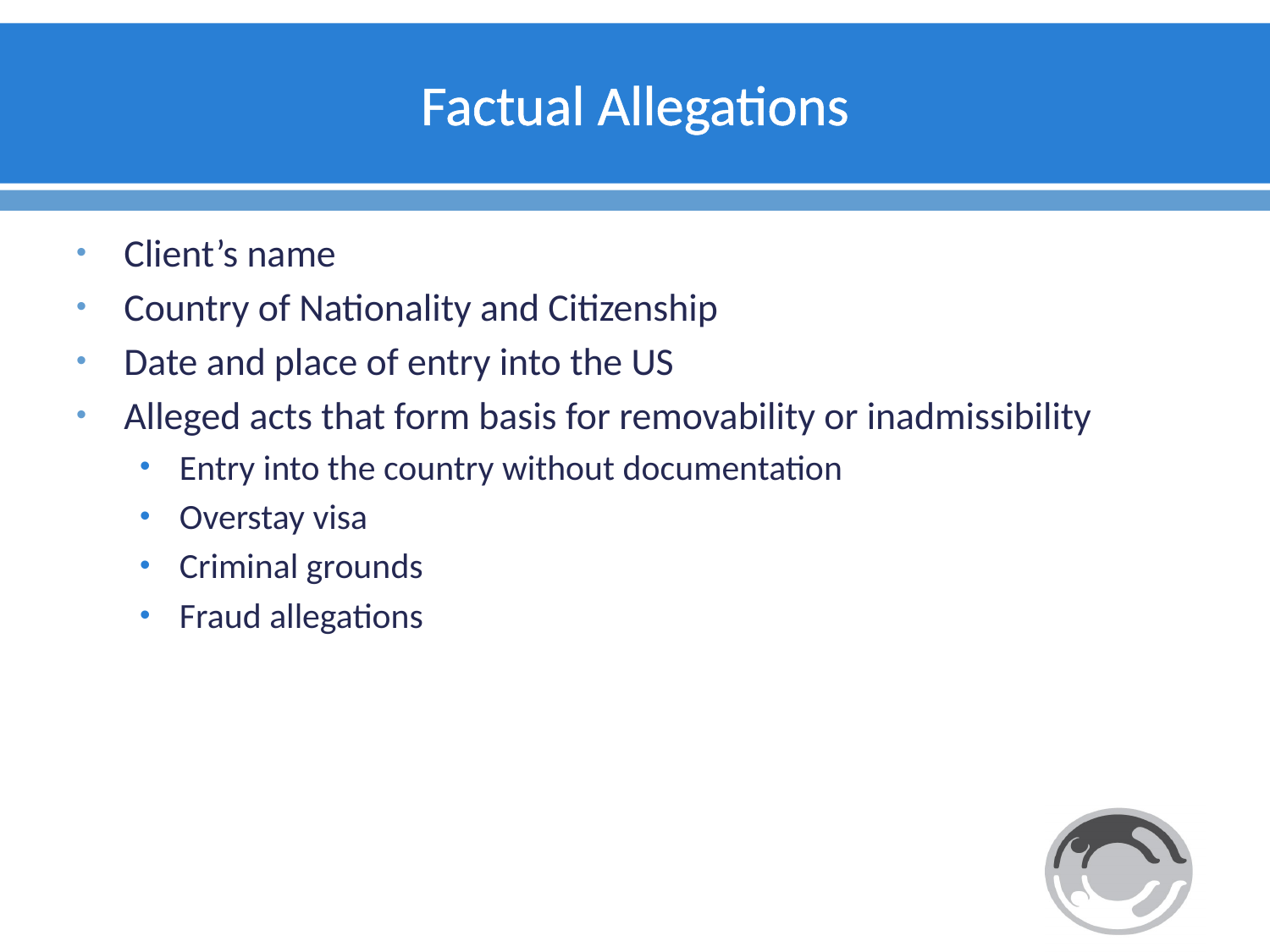

# Factual Allegations
Client’s name
Country of Nationality and Citizenship
Date and place of entry into the US
Alleged acts that form basis for removability or inadmissibility
Entry into the country without documentation
Overstay visa
Criminal grounds
Fraud allegations